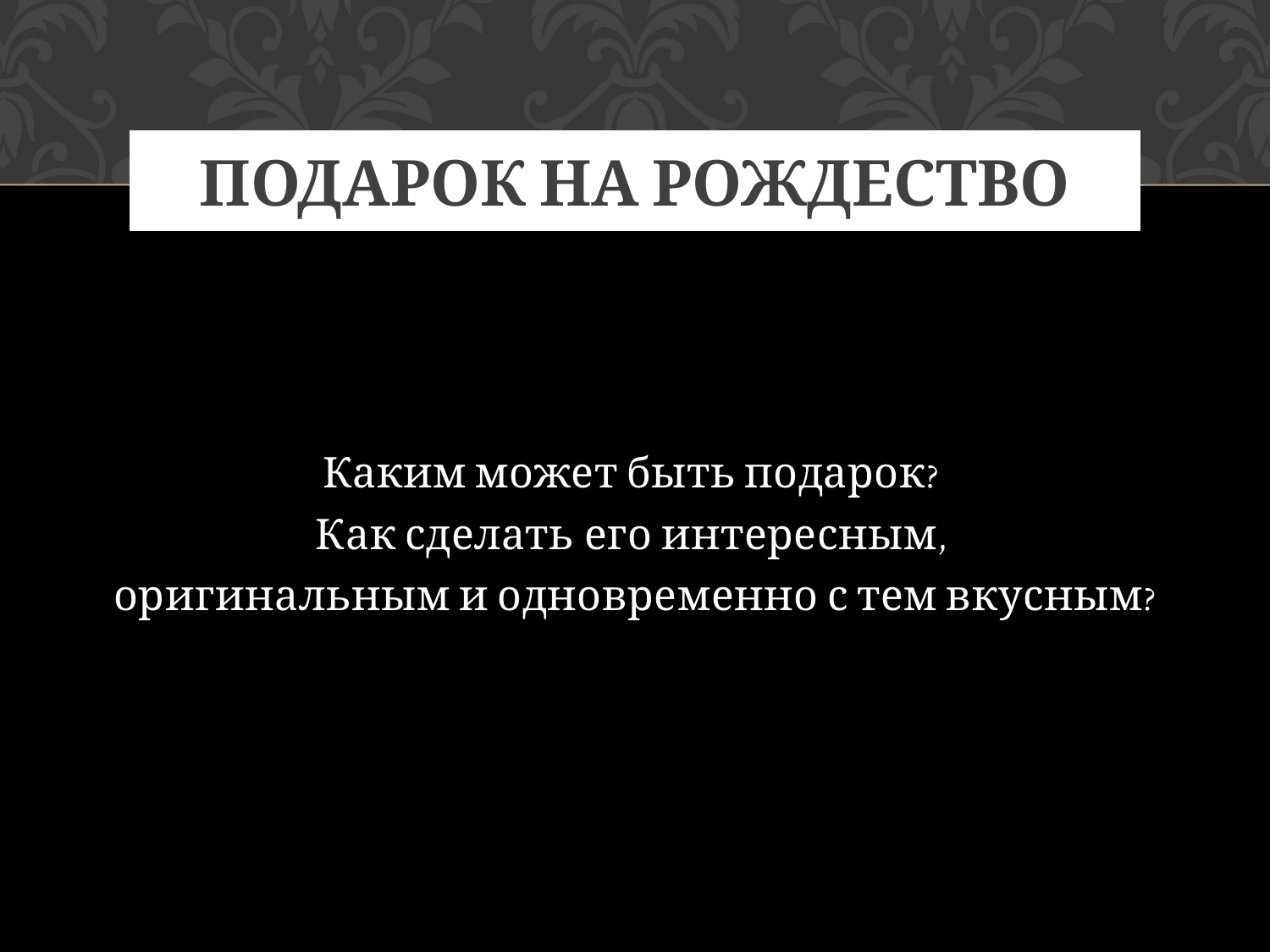

# Подарок на рождество

Каким может быть подарок?
Как сделать его интересным,
оригинальным и одновременно с тем вкусным?